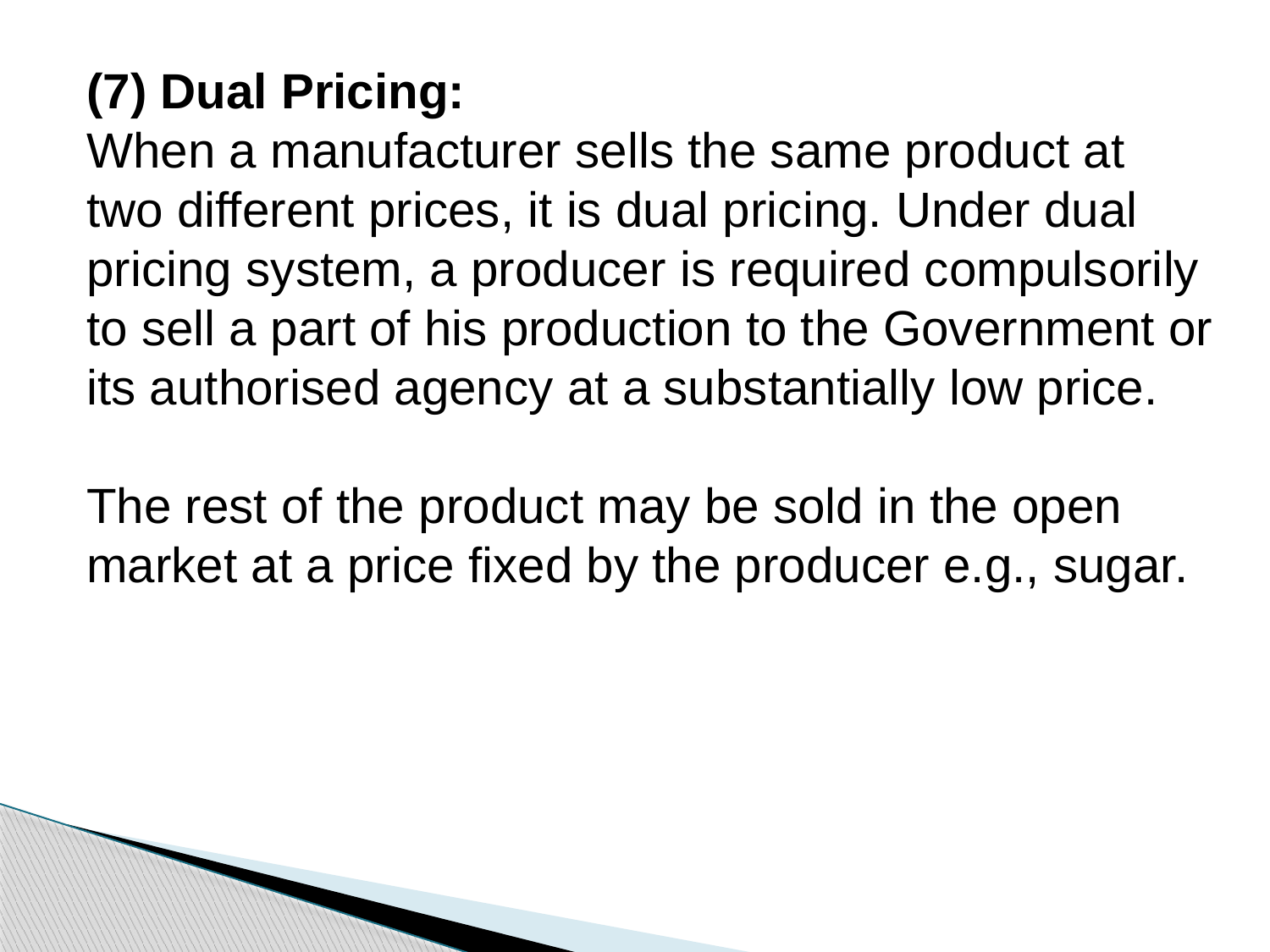

(7) Dual Pricing:
When a manufacturer sells the same product at two different prices, it is dual pricing. Under dual pricing system, a producer is required compulsorily to sell a part of his production to the Government or its authorised agency at a substantially low price.

The rest of the product may be sold in the open market at a price fixed by the producer e.g., sugar.